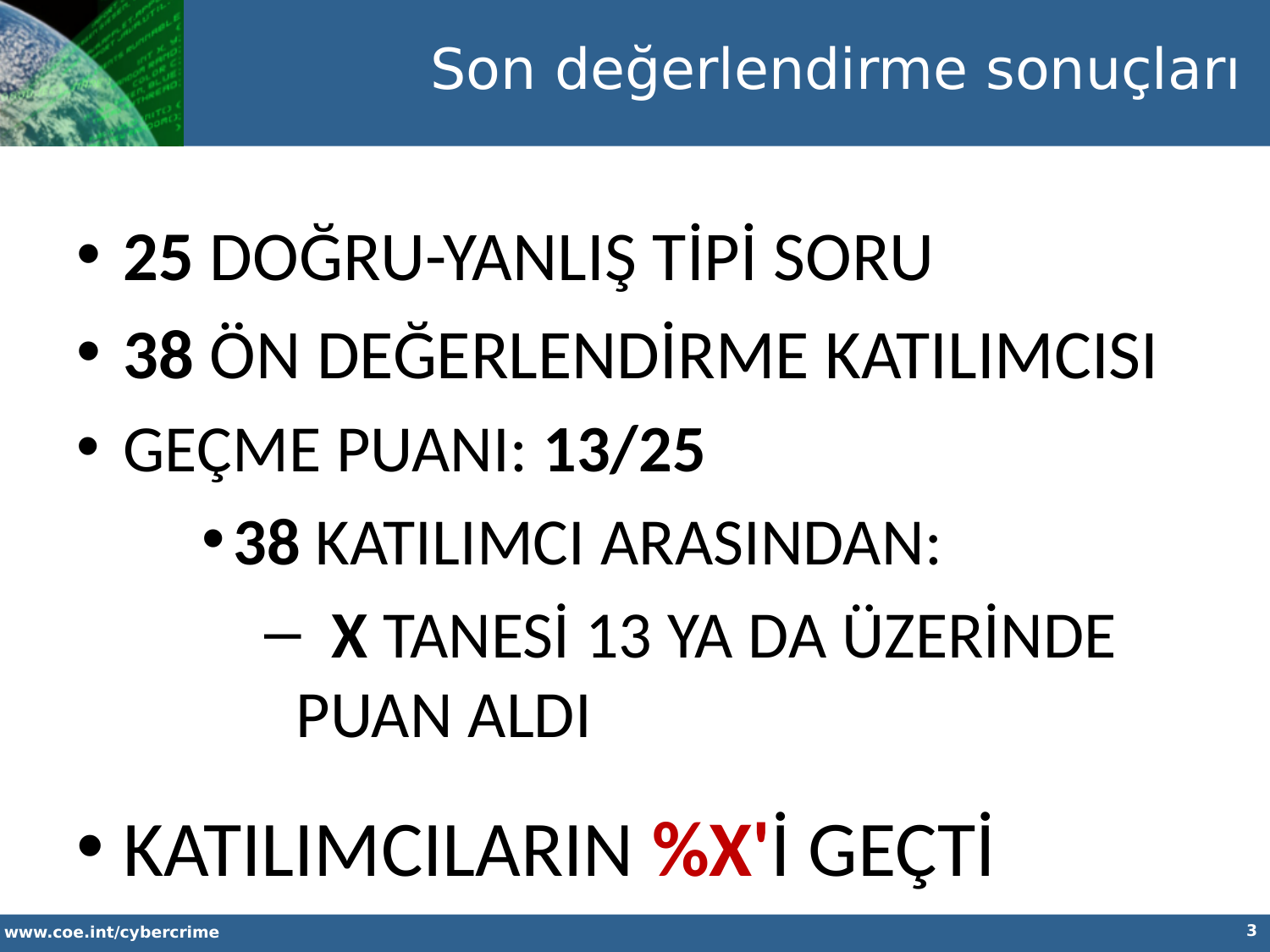

Son değerlendirme sonuçları
25 DOĞRU-YANLIŞ TİPİ SORU
38 ÖN DEĞERLENDİRME KATILIMCISI
GEÇME PUANI: 13/25
38 KATILIMCI ARASINDAN:
  X TANESİ 13 YA DA ÜZERİNDE PUAN ALDI

KATILIMCILARIN %X'İ GEÇTİ